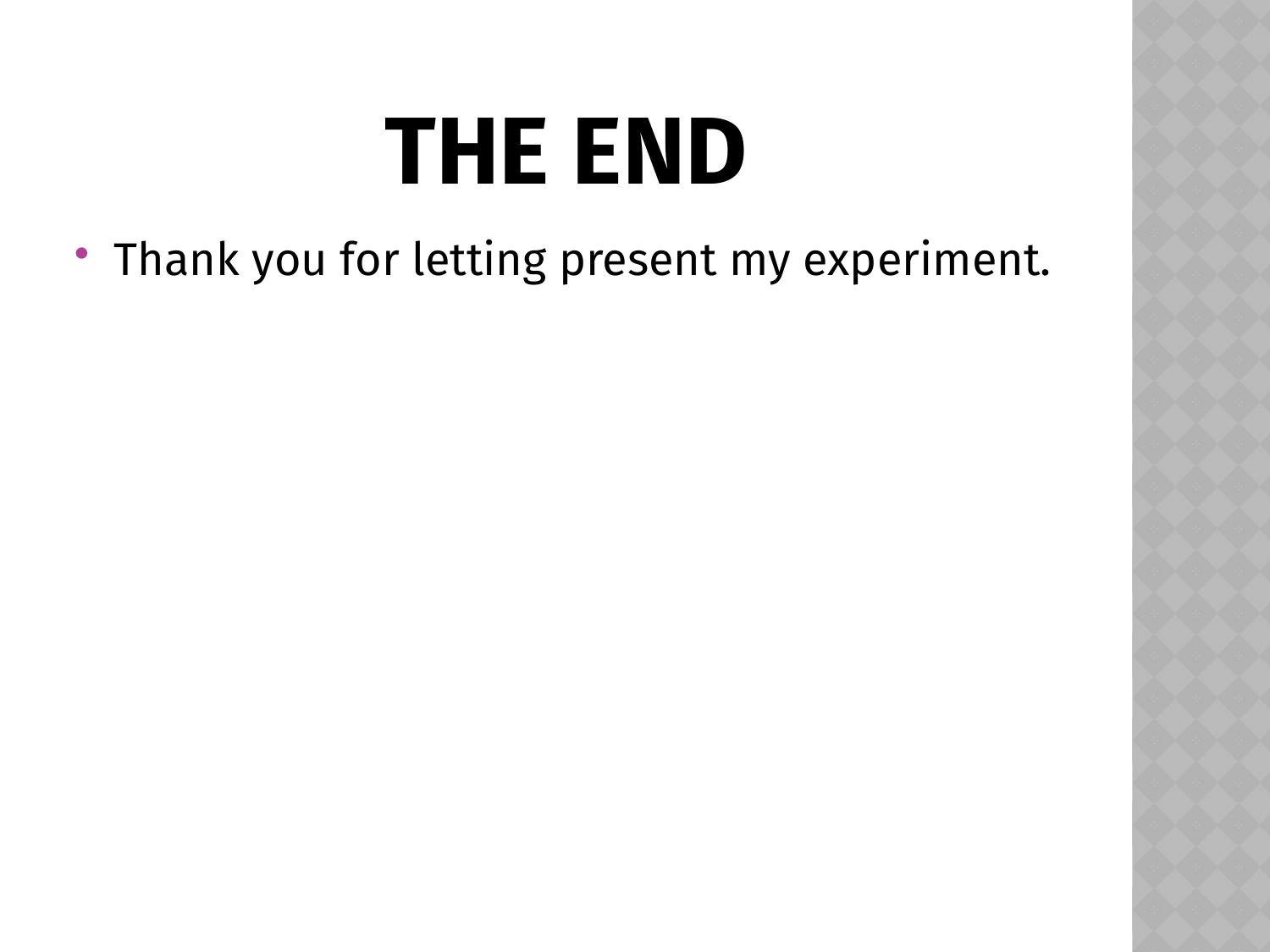

# The end
Thank you for letting present my experiment.